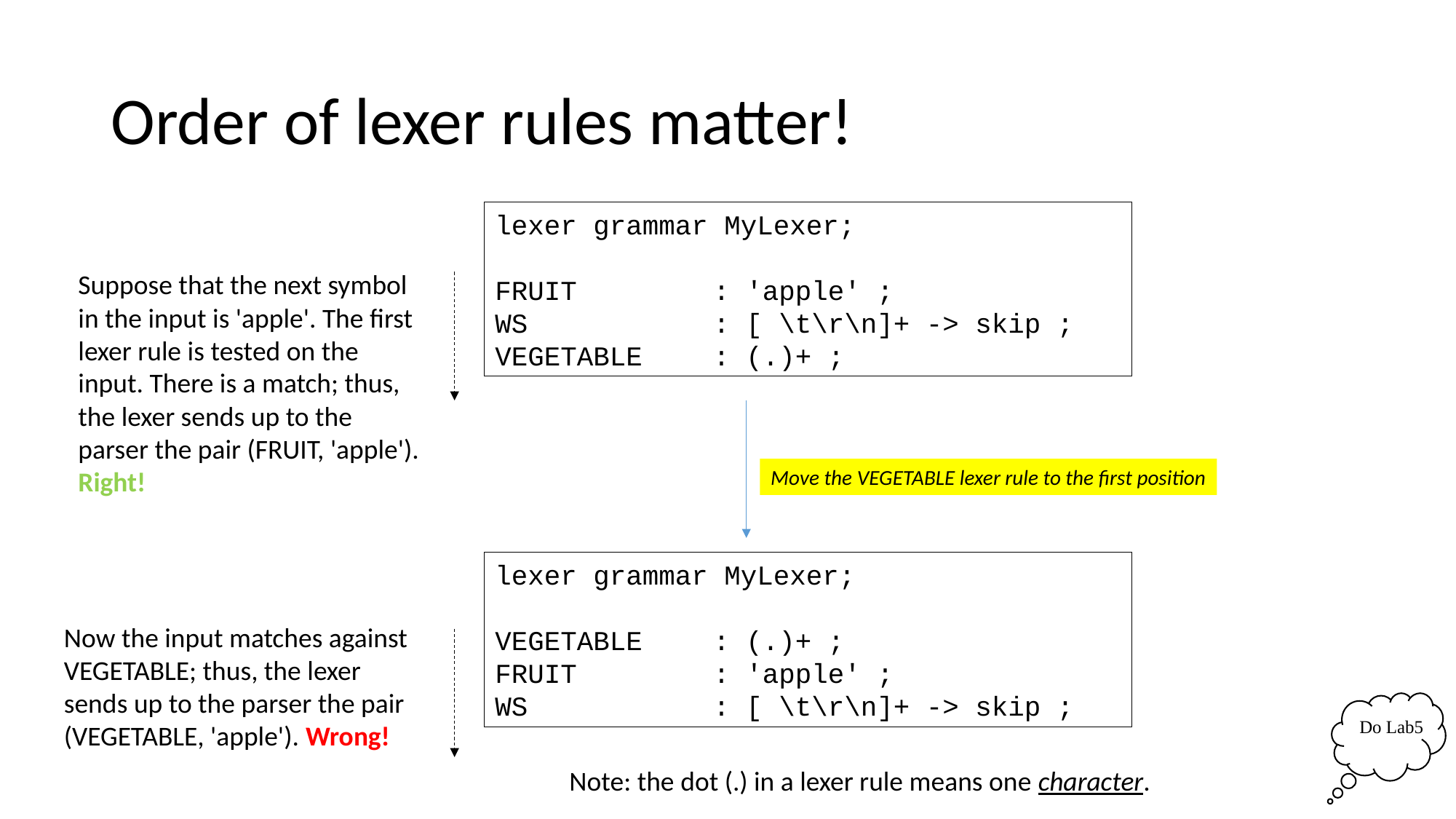

# Order of lexer rules matter!
lexer grammar MyLexer;
FRUIT  	: 'apple' ;
WS     	: [ \t\r\n]+ -> skip ;
VEGETABLE  	: (.)+ ;
Suppose that the next symbol in the input is 'apple'. The first lexer rule is tested on the input. There is a match; thus, the lexer sends up to the parser the pair (FRUIT, 'apple'). Right!
Move the VEGETABLE lexer rule to the first position
lexer grammar MyLexer;
VEGETABLE  	: (.)+ ;
FRUIT  	: 'apple' ;
WS     	: [ \t\r\n]+ -> skip ;
Now the input matches against VEGETABLE; thus, the lexer sends up to the parser the pair (VEGETABLE, 'apple'). Wrong!

Do Lab5
Note: the dot (.) in a lexer rule means one character.